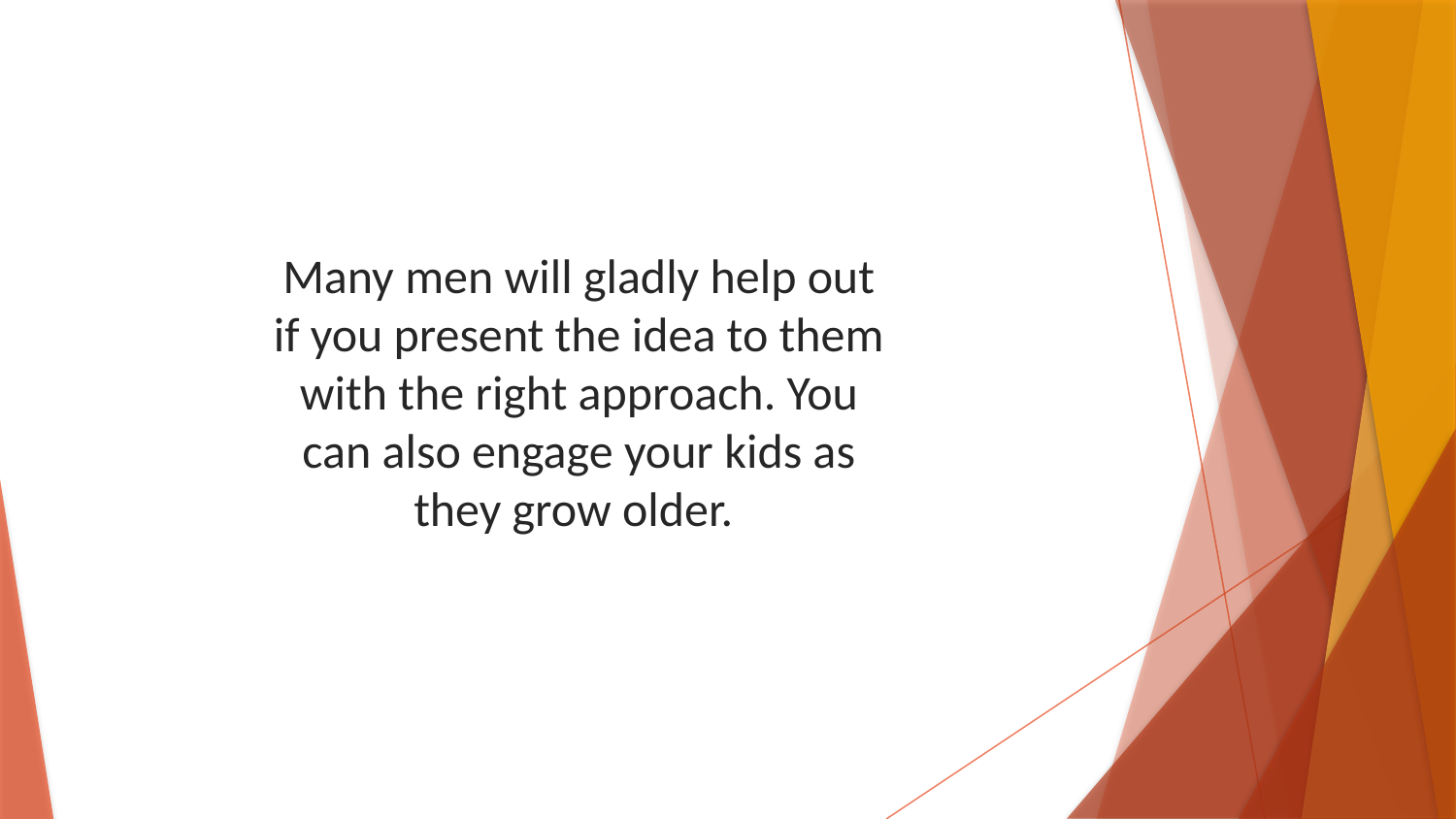

Many men will gladly help out if you present the idea to them with the right approach. You can also engage your kids as they grow older.